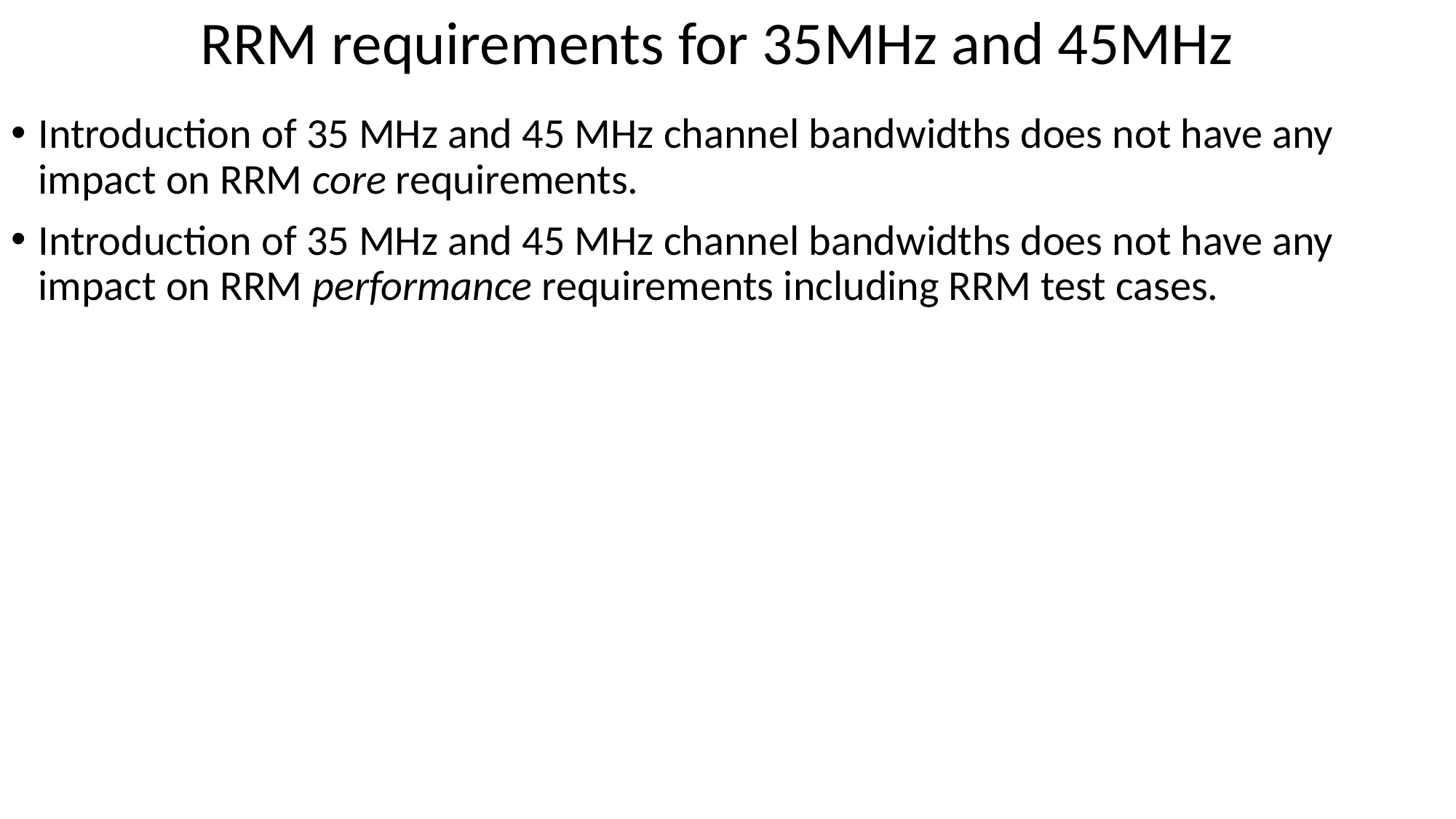

# RRM requirements for 35MHz and 45MHz
Introduction of 35 MHz and 45 MHz channel bandwidths does not have any impact on RRM core requirements.
Introduction of 35 MHz and 45 MHz channel bandwidths does not have any impact on RRM performance requirements including RRM test cases.